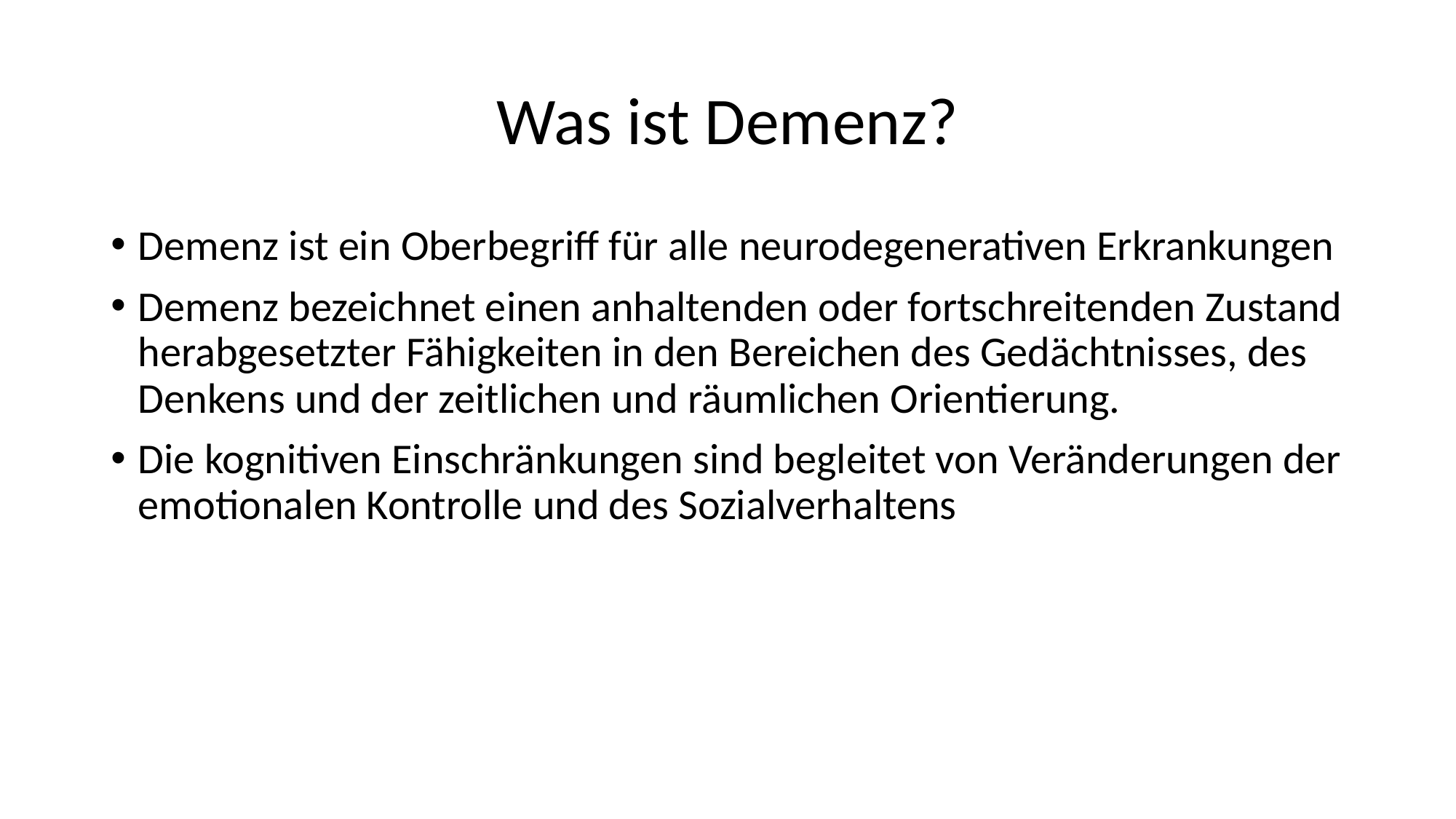

# Was ist Demenz?
Demenz ist ein Oberbegriff für alle neurodegenerativen Erkrankungen
Demenz bezeichnet einen anhaltenden oder fortschreitenden Zustand herabgesetzter Fähigkeiten in den Bereichen des Gedächtnisses, des Denkens und der zeitlichen und räumlichen Orientierung.
Die kognitiven Einschränkungen sind begleitet von Veränderungen der emotionalen Kontrolle und des Sozialverhaltens